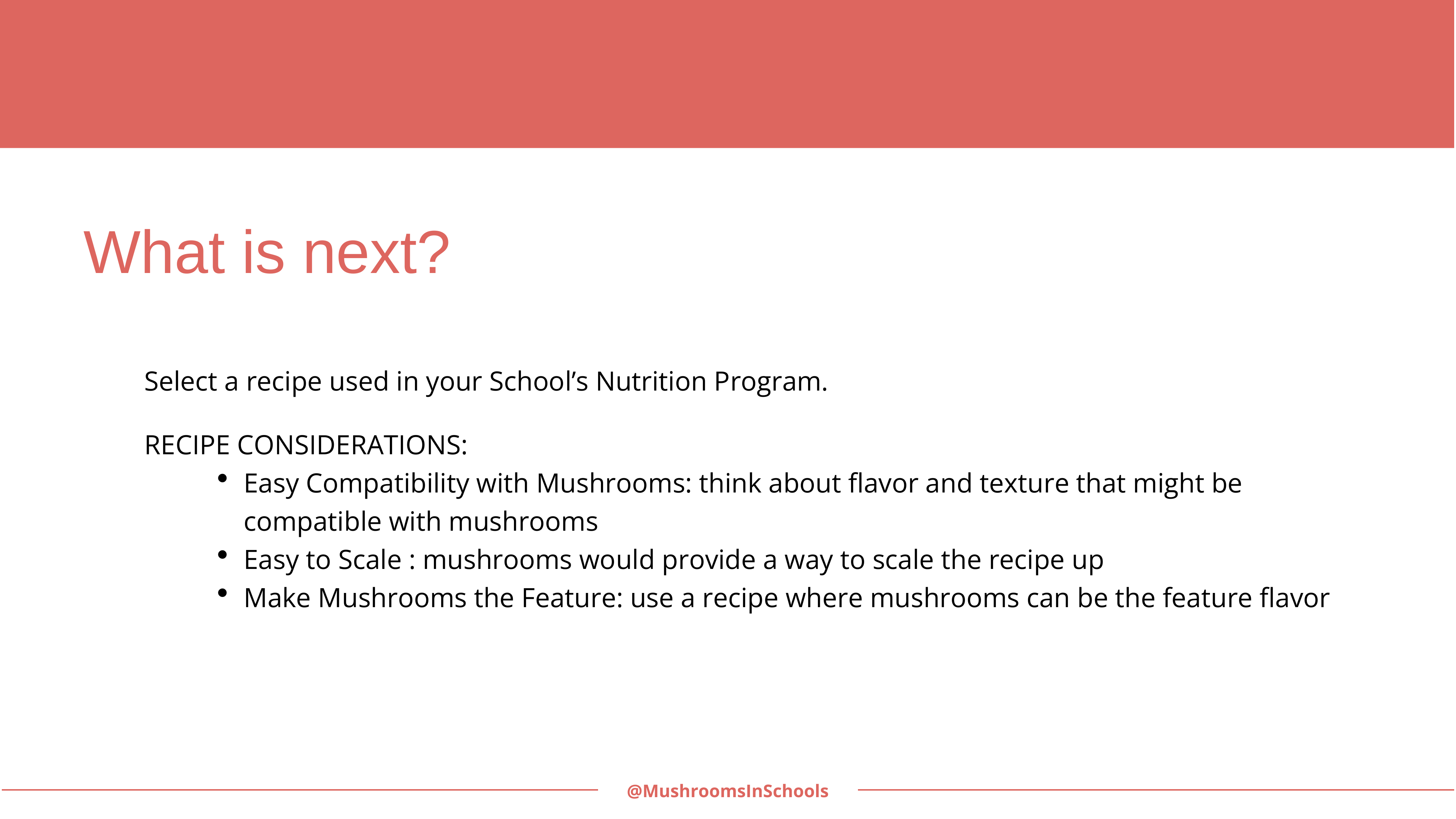

What is next?
Select a recipe used in your School’s Nutrition Program.

RECIPE CONSIDERATIONS:
Easy Compatibility with Mushrooms: think about flavor and texture that might be compatible with mushrooms
Easy to Scale : mushrooms would provide a way to scale the recipe up
Make Mushrooms the Feature: use a recipe where mushrooms can be the feature flavor
@MushroomsInSchools